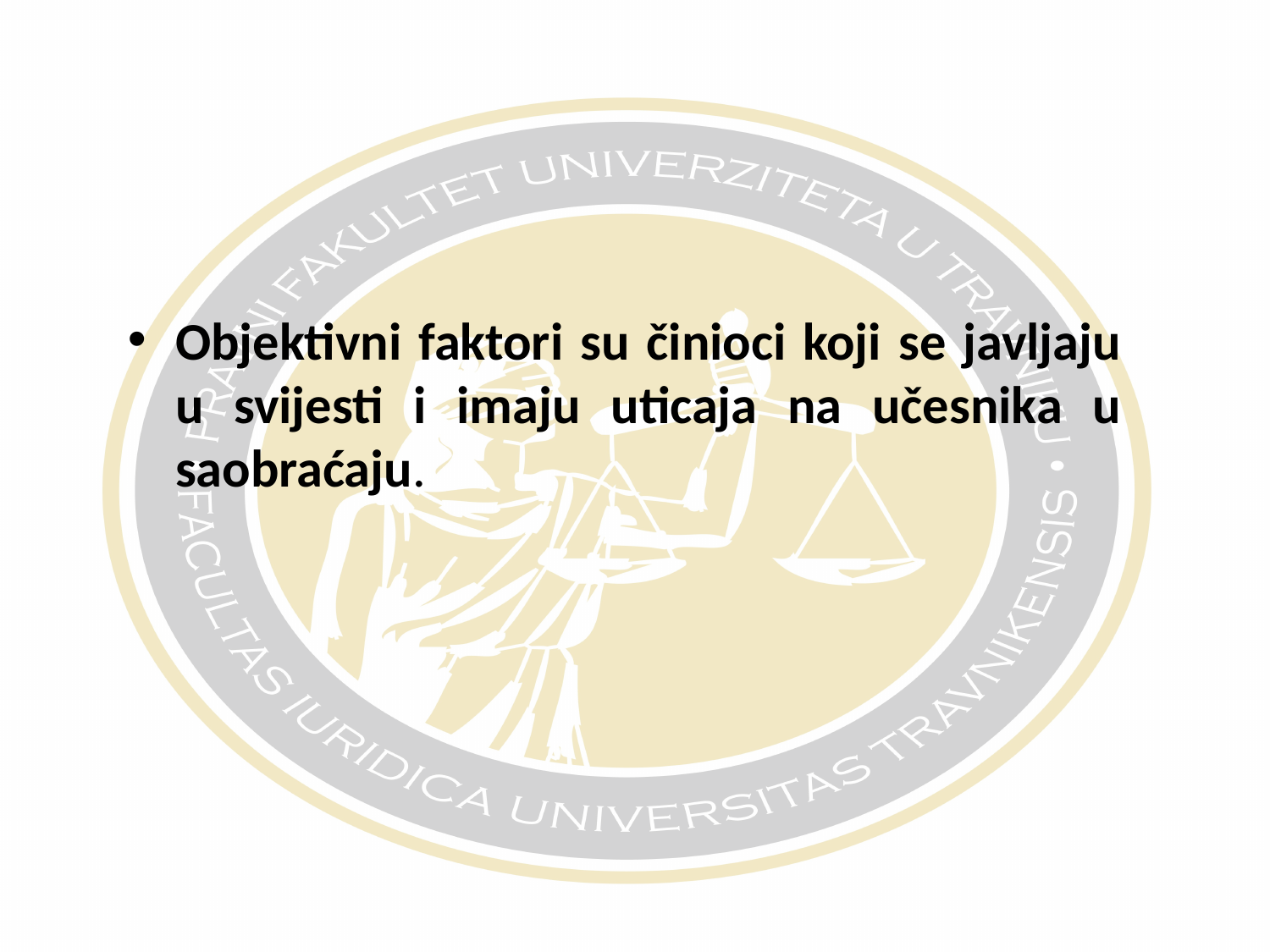

#

Objektivni faktori su činioci koji se javljaju u svijesti i imaju uticaja na učesnika u saobraćaju.